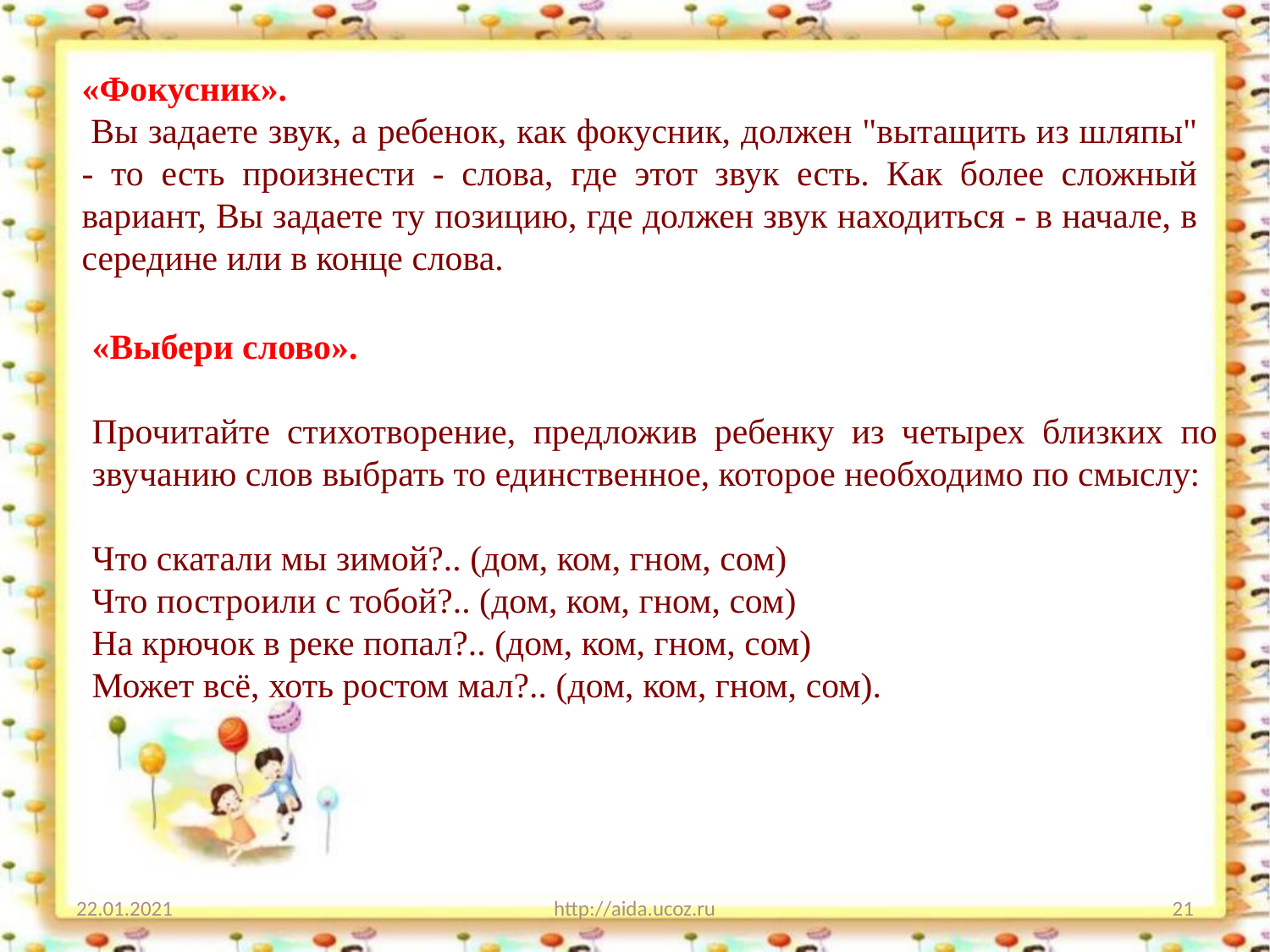

«Фокусник».
 Вы задаете звук, а ребенок, как фокусник, должен "вытащить из шляпы" - то есть произнести - слова, где этот звук есть. Как более сложный вариант, Вы задаете ту позицию, где должен звук находиться - в начале, в середине или в конце слова.
«Выбери слово».
Прочитайте стихотворение, предложив ребенку из четырех близких по звучанию слов выбрать то единственное, которое необходимо по смыслу:

Что скатали мы зимой?.. (дом, ком, гном, сом)
Что построили с тобой?.. (дом, ком, гном, сом)
На крючок в реке попал?.. (дом, ком, гном, сом)
Может всё, хоть ростом мал?.. (дом, ком, гном, сом).
22.01.2021
http://aida.ucoz.ru
21